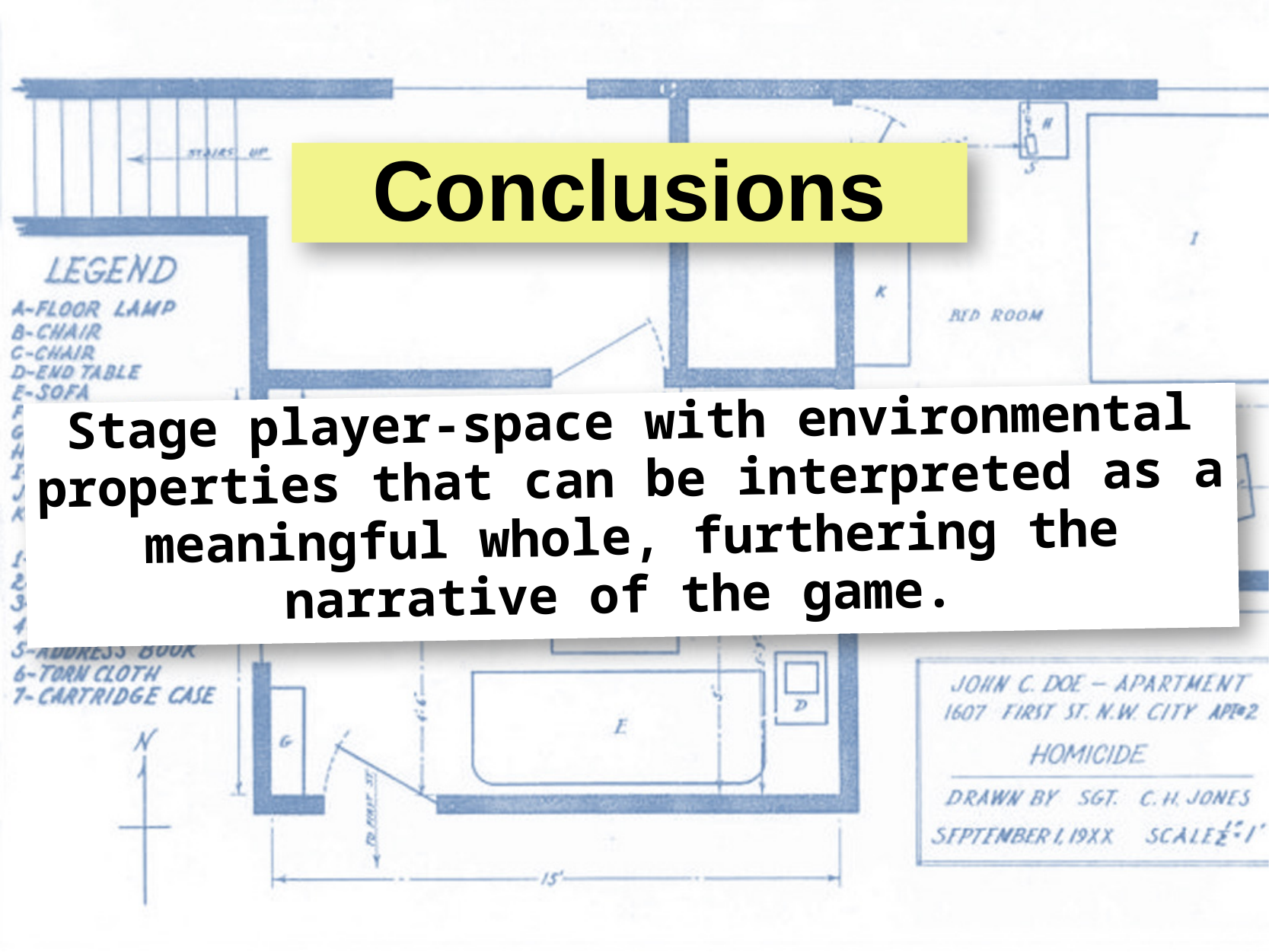

# Conclusions
Stage player-space with environmental properties that can be interpreted as a meaningful whole, furthering the narrative of the game.